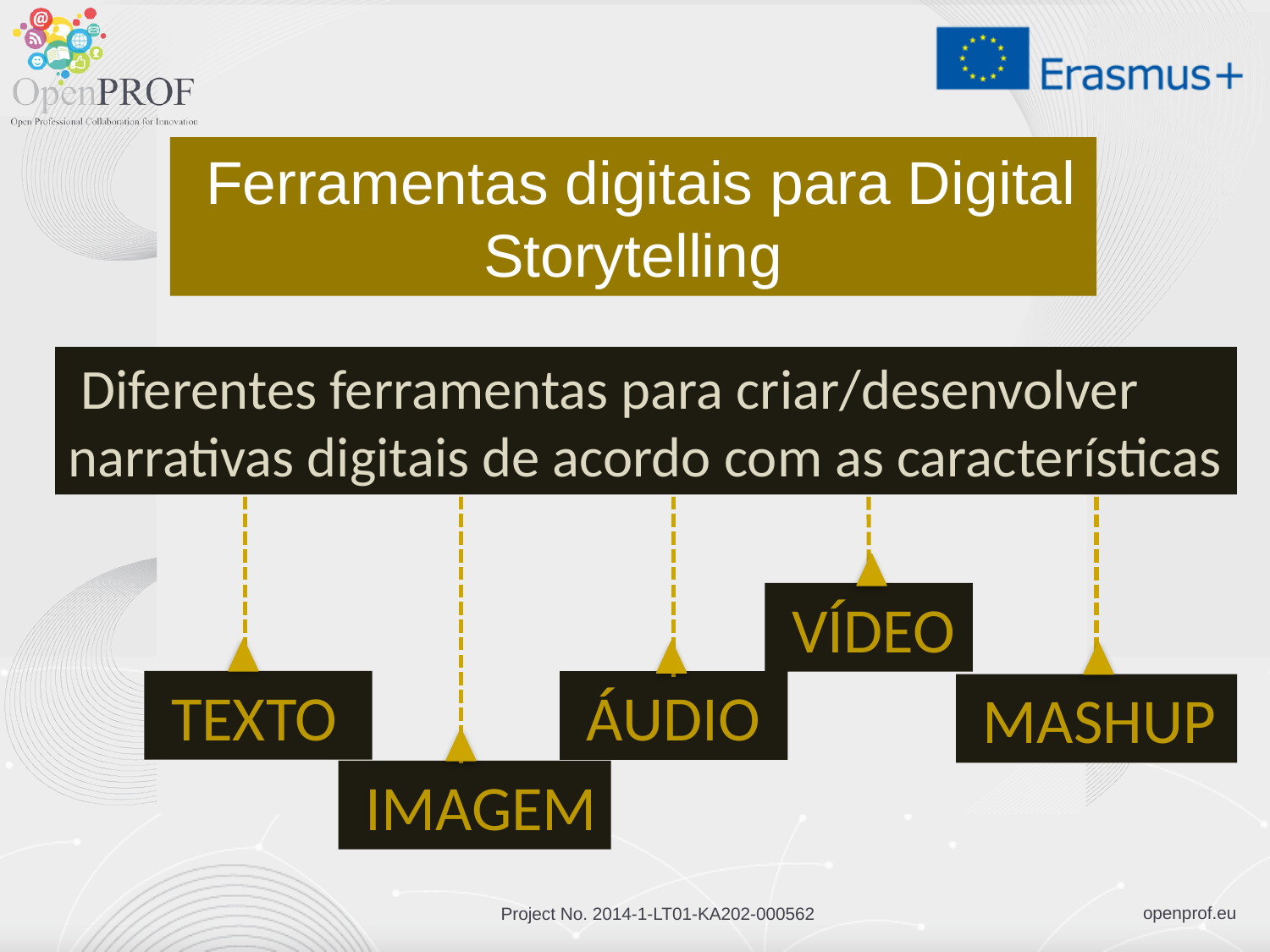

# Ferramentas digitais para Digital Storytelling
 Diferentes ferramentas para criar/desenvolver narrativas digitais de acordo com as características

 VÍDEO

 TEXTO
 ÁUDIO
 MASHUP

 IMAGEM